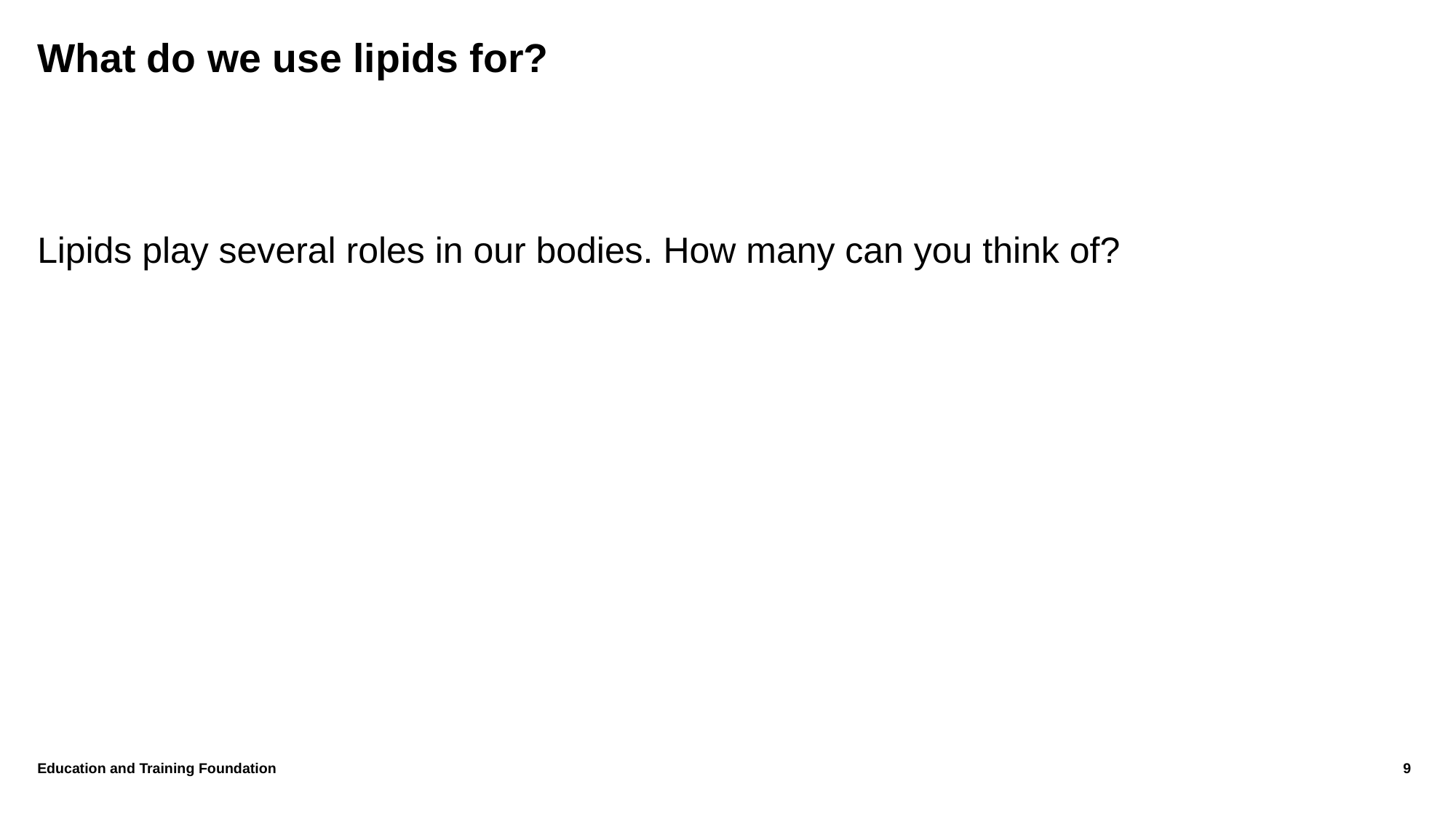

# What do we use lipids for?

Lipids play several roles in our bodies. How many can you think of?

Education and Training Foundation
9